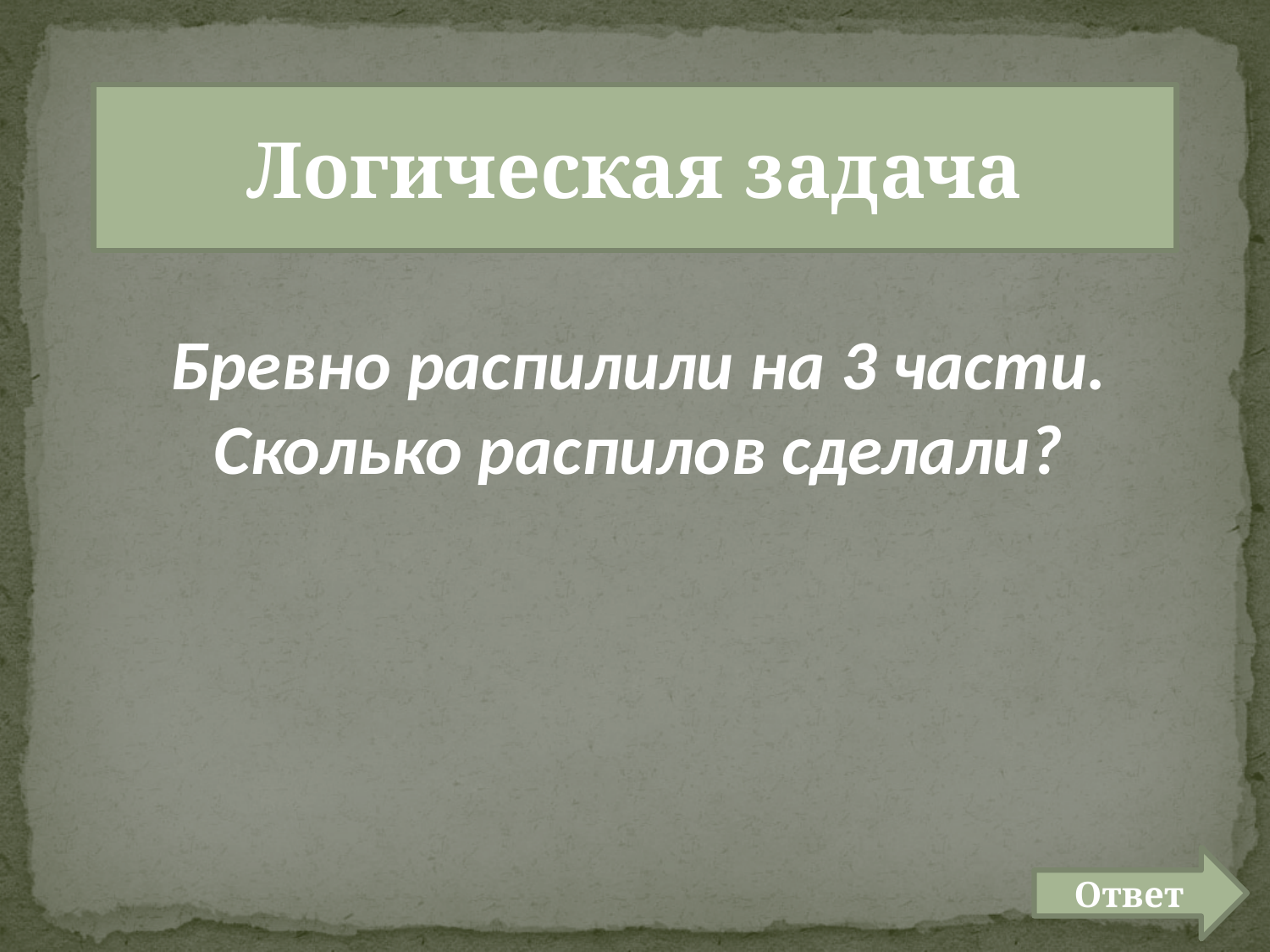

# лог задачи 200
Логическая задача
Бревно распилили на 3 части. Сколько распилов сделали?
Ответ